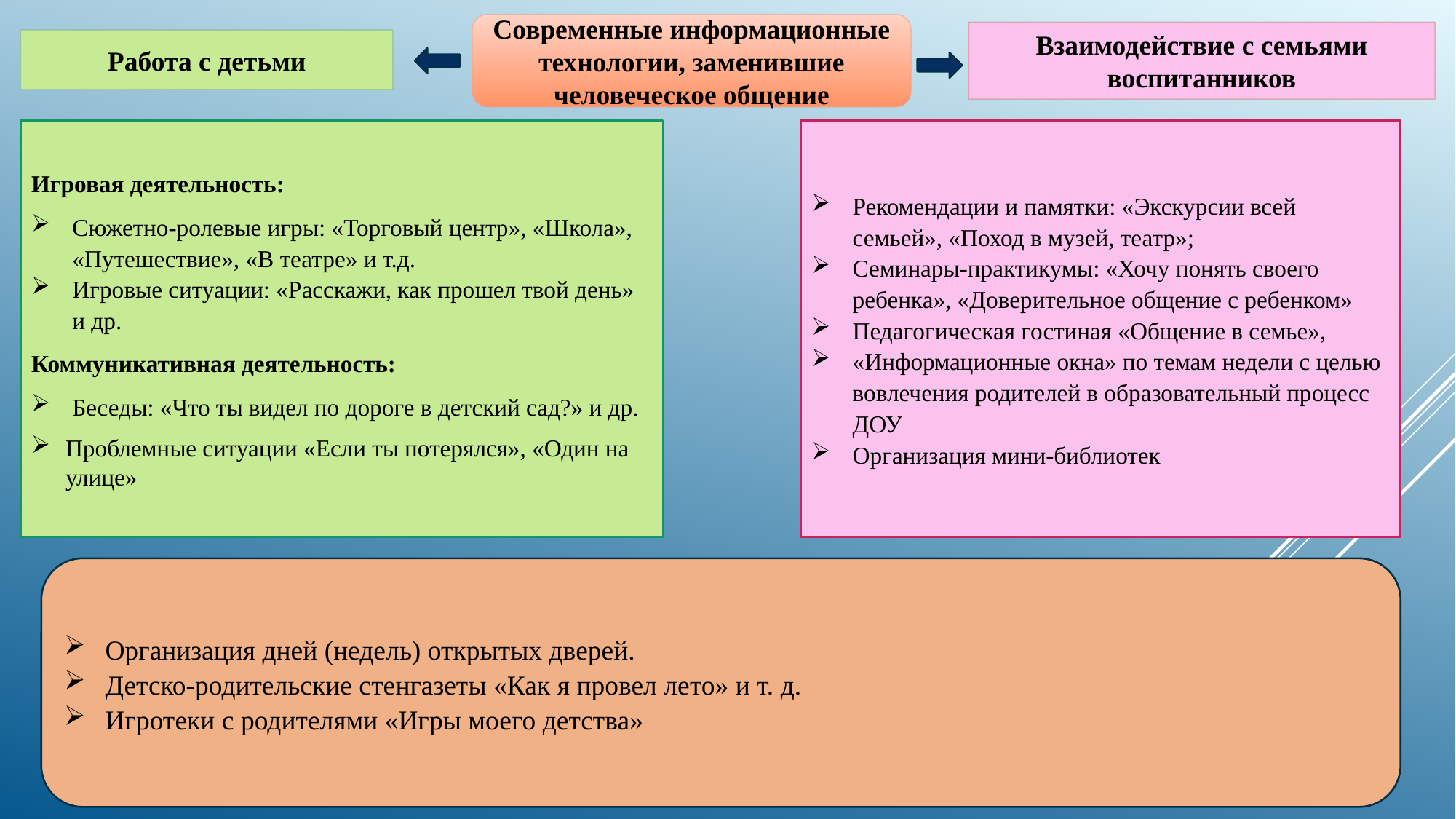

Современные информационные технологии, заменившие человеческое общение
Взаимодействие с семьями воспитанников
Работа с детьми

Игровая деятельность:
Сюжетно-ролевые игры: «Торговый центр», «Школа», «Путешествие», «В театре» и т.д.
Игровые ситуации: «Расскажи, как прошел твой день» и др.
Коммуникативная деятельность:
Беседы: «Что ты видел по дороге в детский сад?» и др.
Проблемные ситуации «Если ты потерялся», «Один на улице»
Рекомендации и памятки: «Экскурсии всей семьей», «Поход в музей, театр»;
Семинары-практикумы: «Хочу понять своего ребенка», «Доверительное общение с ребенком»
Педагогическая гостиная «Общение в семье»,
«Информационные окна» по темам недели с целью вовлечения родителей в образовательный процесс ДОУ
Организация мини-библиотек
Организация дней (недель) открытых дверей.
Детско-родительские стенгазеты «Как я провел лето» и т. д.
Игротеки с родителями «Игры моего детства»